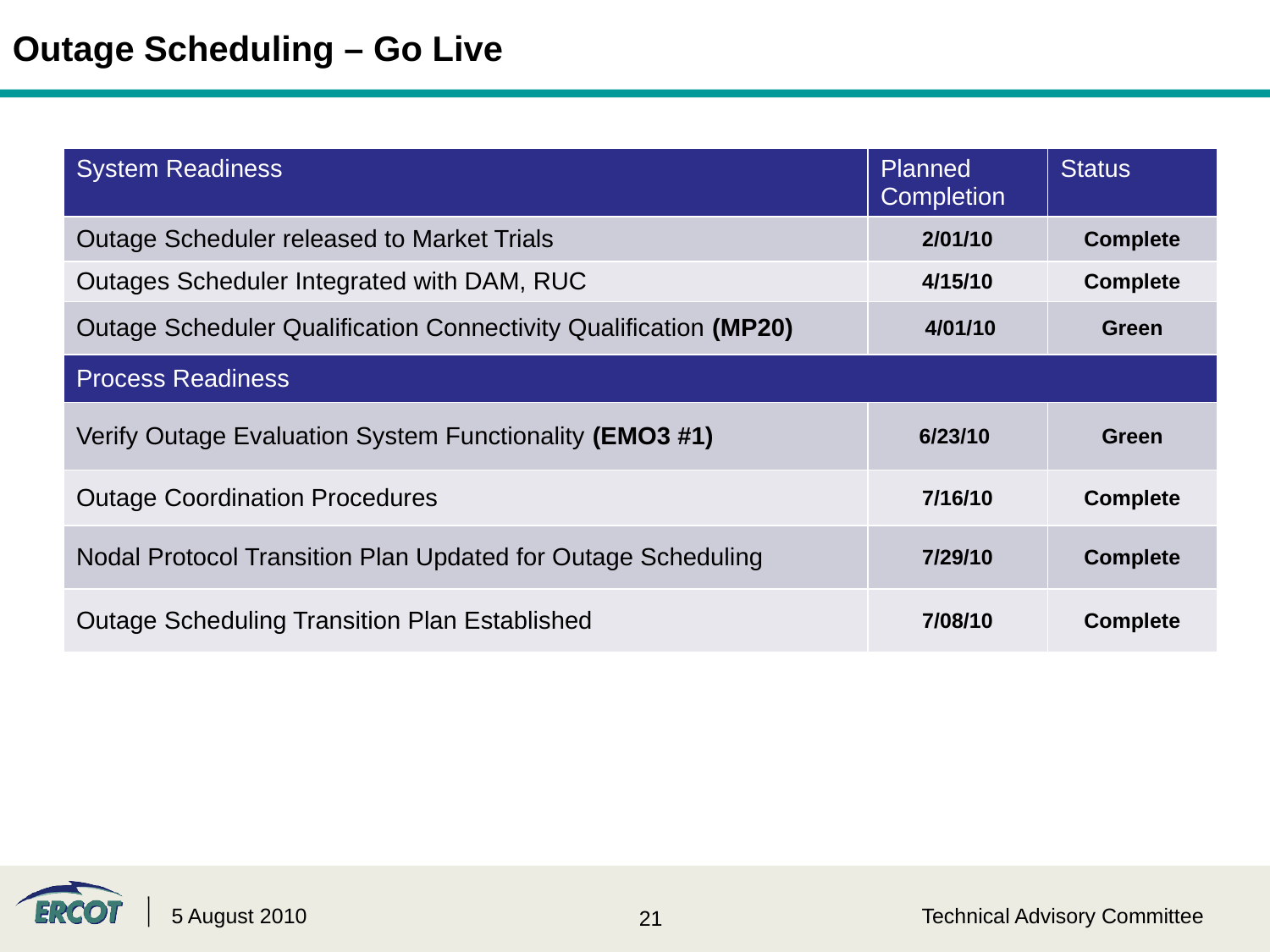

Outage Scheduling – Go Live
| System Readiness | Planned Completion | Status |
| --- | --- | --- |
| Outage Scheduler released to Market Trials | 2/01/10 | Complete |
| Outages Scheduler Integrated with DAM, RUC | 4/15/10 | Complete |
| Outage Scheduler Qualification Connectivity Qualification (MP20) | 4/01/10 | Green |
| Process Readiness |  |  |
| Verify Outage Evaluation System Functionality (EMO3 #1) | 6/23/10 | Green |
| Outage Coordination Procedures | 7/16/10 | Complete |
| Nodal Protocol Transition Plan Updated for Outage Scheduling | 7/29/10 | Complete |
| Outage Scheduling Transition Plan Established | 7/08/10 | Complete |
5 August 2010
Technical Advisory Committee